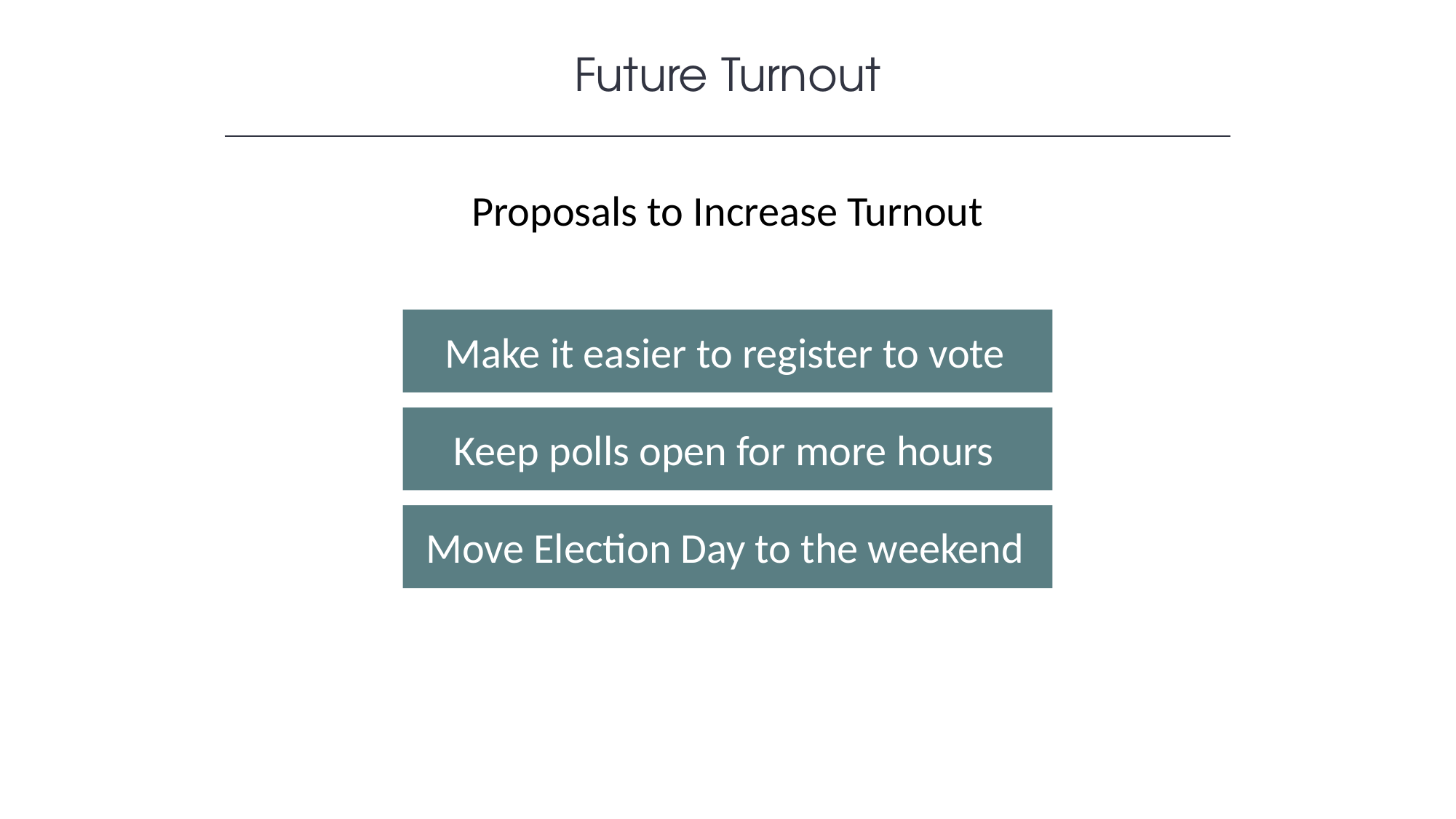

Future Turnout
Proposals to Increase Turnout

Make it easier to register to vote

Keep polls open for more hours

Move Election Day to the weekend